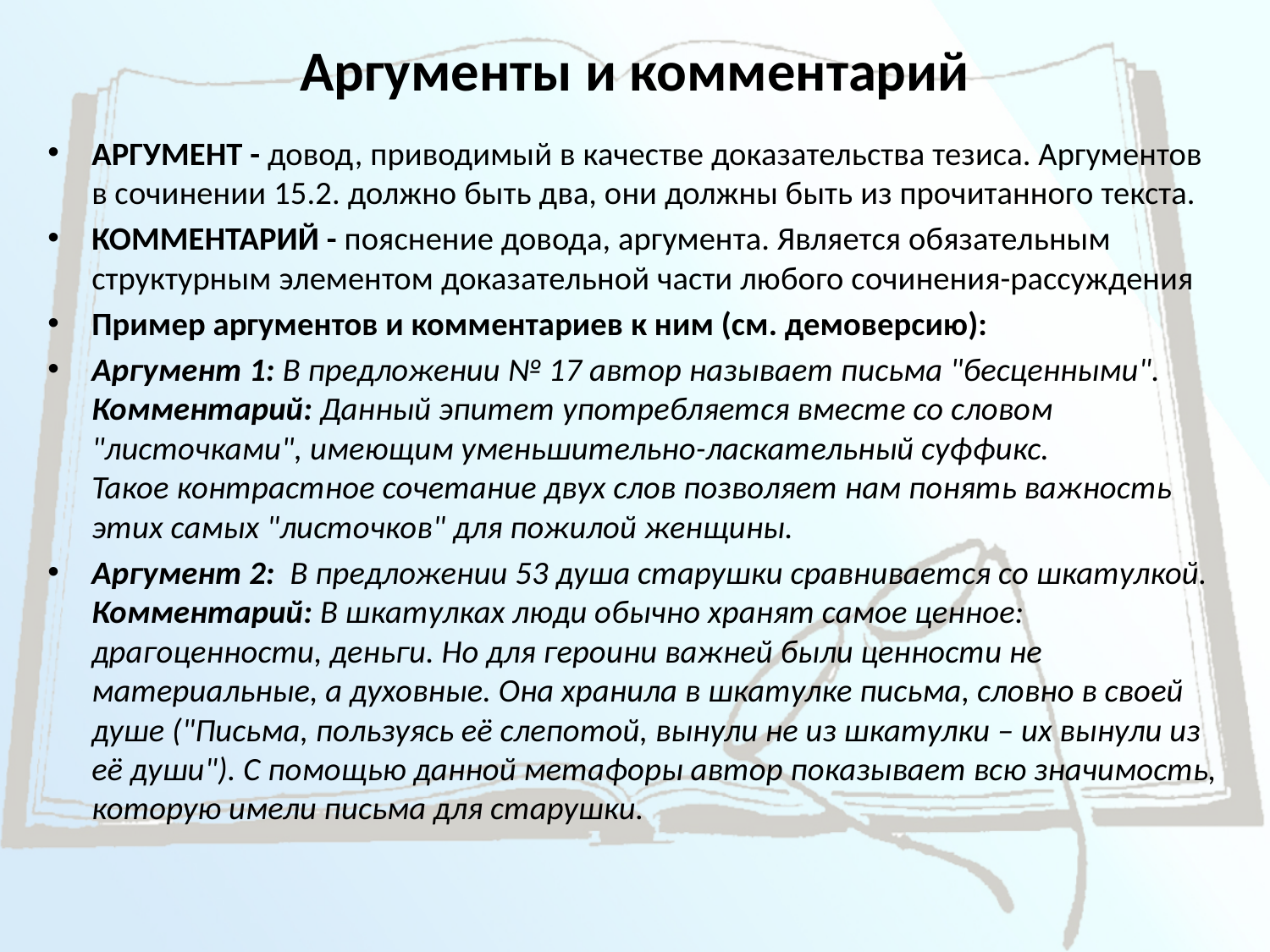

# Аргументы и комментарий
АРГУМЕНТ - довод, приводимый в качестве доказательства тезиса. Аргументов в сочинении 15.2. должно быть два, они должны быть из прочитанного текста.
КОММЕНТАРИЙ - пояснение довода, аргумента. Является обязательным структурным элементом доказательной части любого сочинения-рассуждения
Пример аргументов и комментариев к ним (см. демоверсию):
Аргумент 1: В предложении № 17 автор называет письма "бесценными".
Комментарий: Данный эпитет употребляется вместе со словом "листочками", имеющим уменьшительно-ласкательный суффикс. Такое контрастное сочетание двух слов позволяет нам понять важность этих самых "листочков" для пожилой женщины.
Аргумент 2:  В предложении 53 душа старушки сравнивается со шкатулкой.
Комментарий: В шкатулках люди обычно хранят самое ценное: драгоценности, деньги. Но для героини важней были ценности не материальные, а духовные. Она хранила в шкатулке письма, словно в своей душе ("Письма, пользуясь её слепотой, вынули не из шкатулки – их вынули из её души"). С помощью данной метафоры автор показывает всю значимость, которую имели письма для старушки.